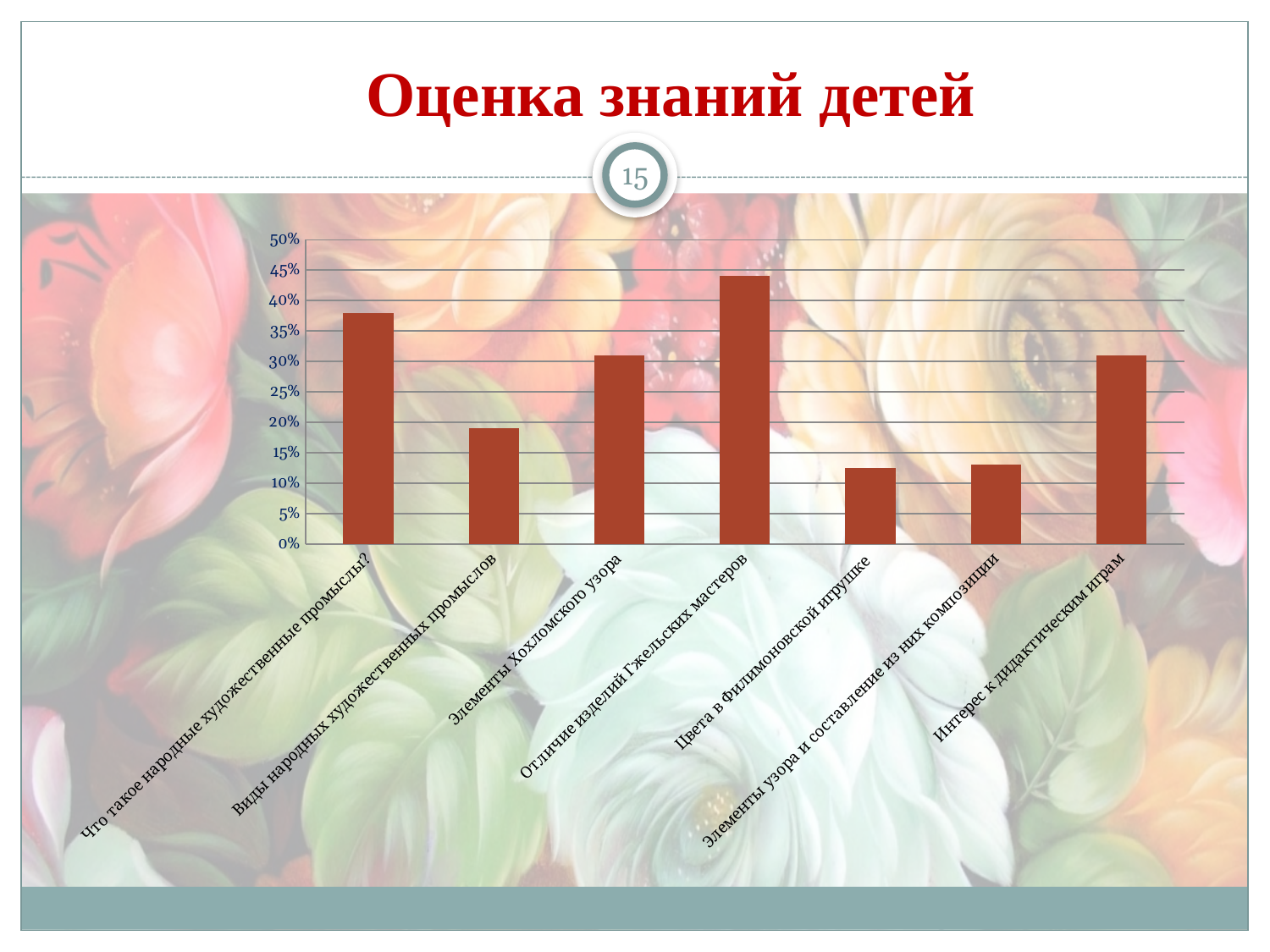

# Оценка знаний детей
15

### Chart

| Category | Октябрь 2016г. |
|---|---|
| Что такое народные художественные промыслы? | 0.38000000000000006 |
| Виды народных художественных промыслов | 0.19000000000000003 |
| Элементы Хохломского узора | 0.31000000000000005 |
| Отличие изделий Гжельских мастеров | 0.44000000000000006 |
| Цвета в Филимоновской игрушке  | 0.125 |
| Элементы узора и составление из них композиции | 0.13 |
| Интерес к дидактическим играм | 0.31000000000000005 |